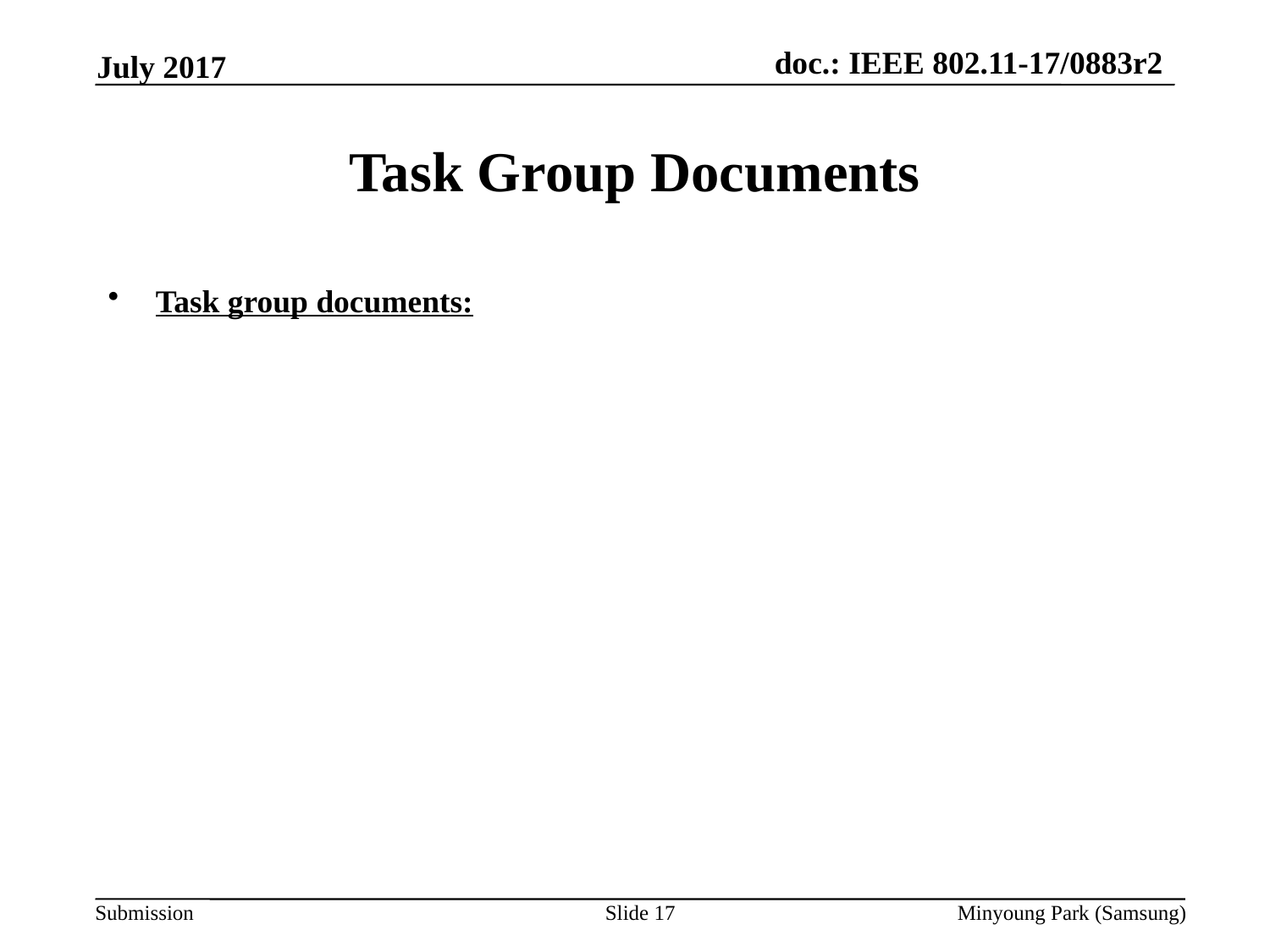

July 2017
# Task Group Documents
Task group documents:

Slide 17
Minyoung Park (Samsung)